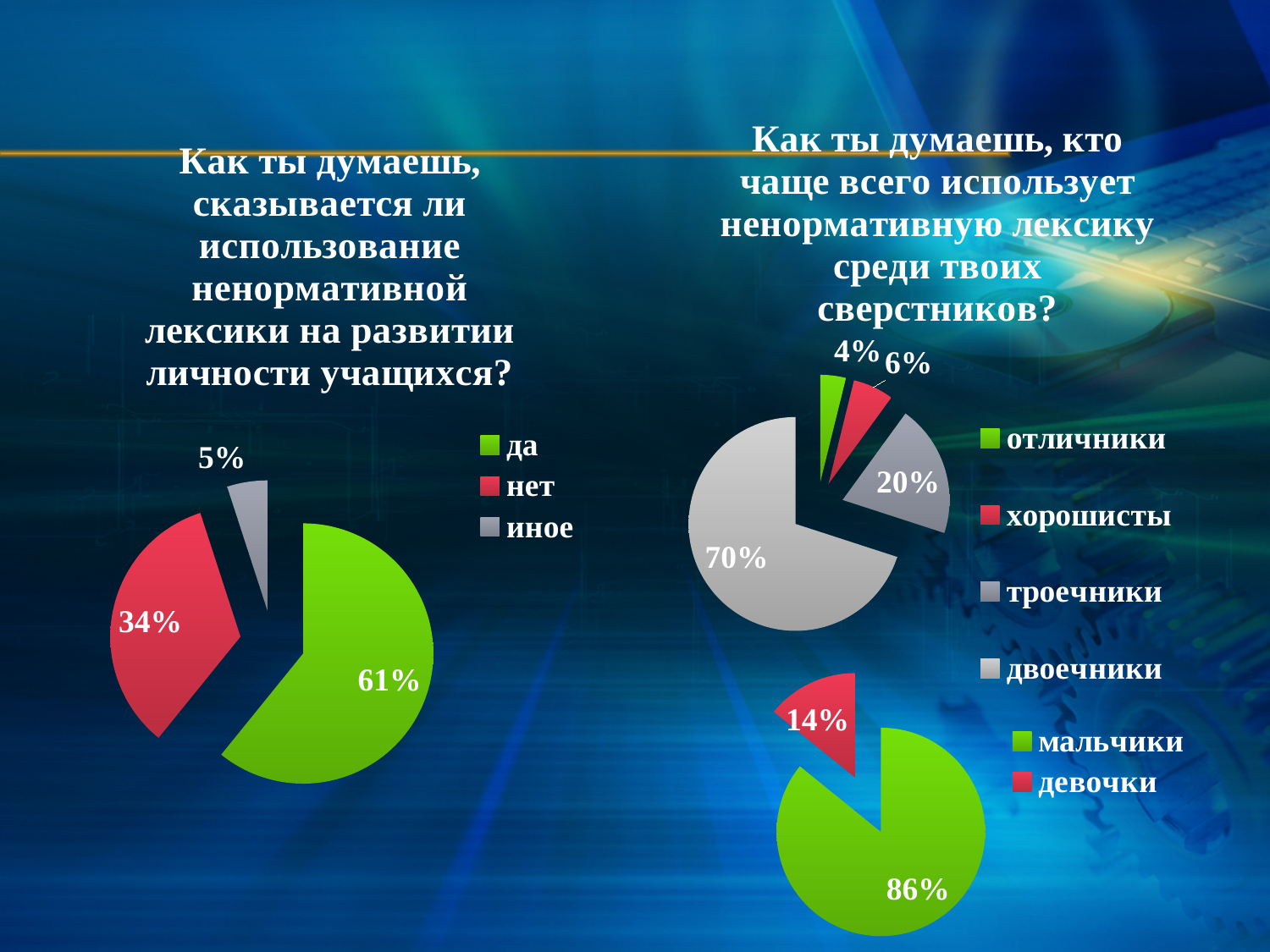

### Chart: Как ты думаешь, сказывается ли использование ненормативной лексики на развитии личности учащихся?

| Category |  |
|---|---|
| да | 73.0 |
| нет | 41.0 |
| иное | 6.0 |

### Chart: Как ты думаешь, кто чаще всего использует ненормативную лексику среди твоих сверстников?

| Category |  |
|---|---|
| отличники  | 5.0 |
| хорошисты | 8.0 |
| троечники | 26.0 |
| двоечники | 91.0 |

### Chart

| Category |  |
|---|---|
| мальчики | 103.0 |
| девочки | 17.0 |